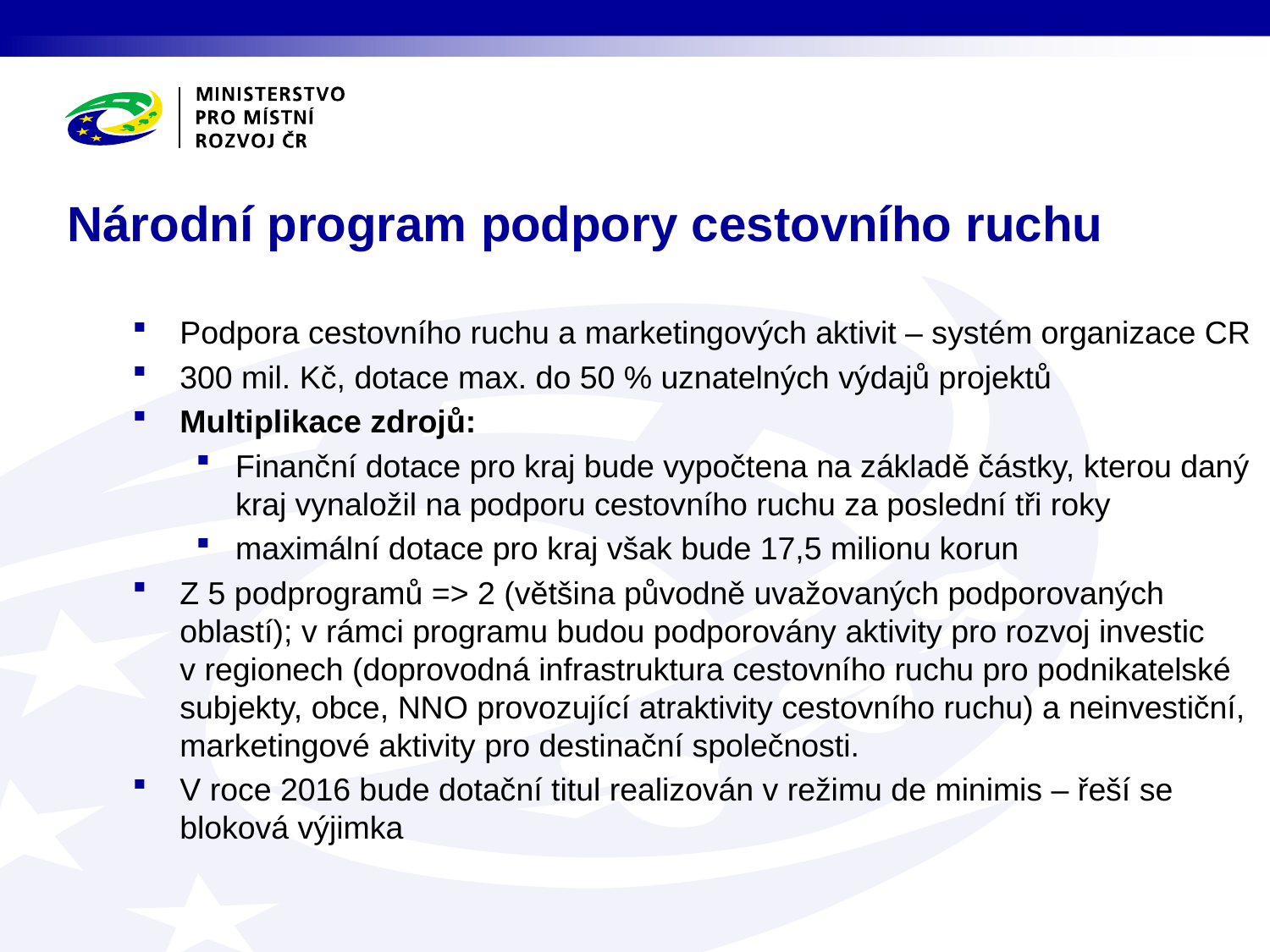

# Národní program podpory cestovního ruchu
Podpora cestovního ruchu a marketingových aktivit – systém organizace CR
300 mil. Kč, dotace max. do 50 % uznatelných výdajů projektů
Multiplikace zdrojů:
Finanční dotace pro kraj bude vypočtena na základě částky, kterou daný kraj vynaložil na podporu cestovního ruchu za poslední tři roky
maximální dotace pro kraj však bude 17,5 milionu korun
Z 5 podprogramů => 2 (většina původně uvažovaných podporovaných oblastí); v rámci programu budou podporovány aktivity pro rozvoj investic v regionech (doprovodná infrastruktura cestovního ruchu pro podnikatelské subjekty, obce, NNO provozující atraktivity cestovního ruchu) a neinvestiční, marketingové aktivity pro destinační společnosti.
V roce 2016 bude dotační titul realizován v režimu de minimis – řeší se bloková výjimka